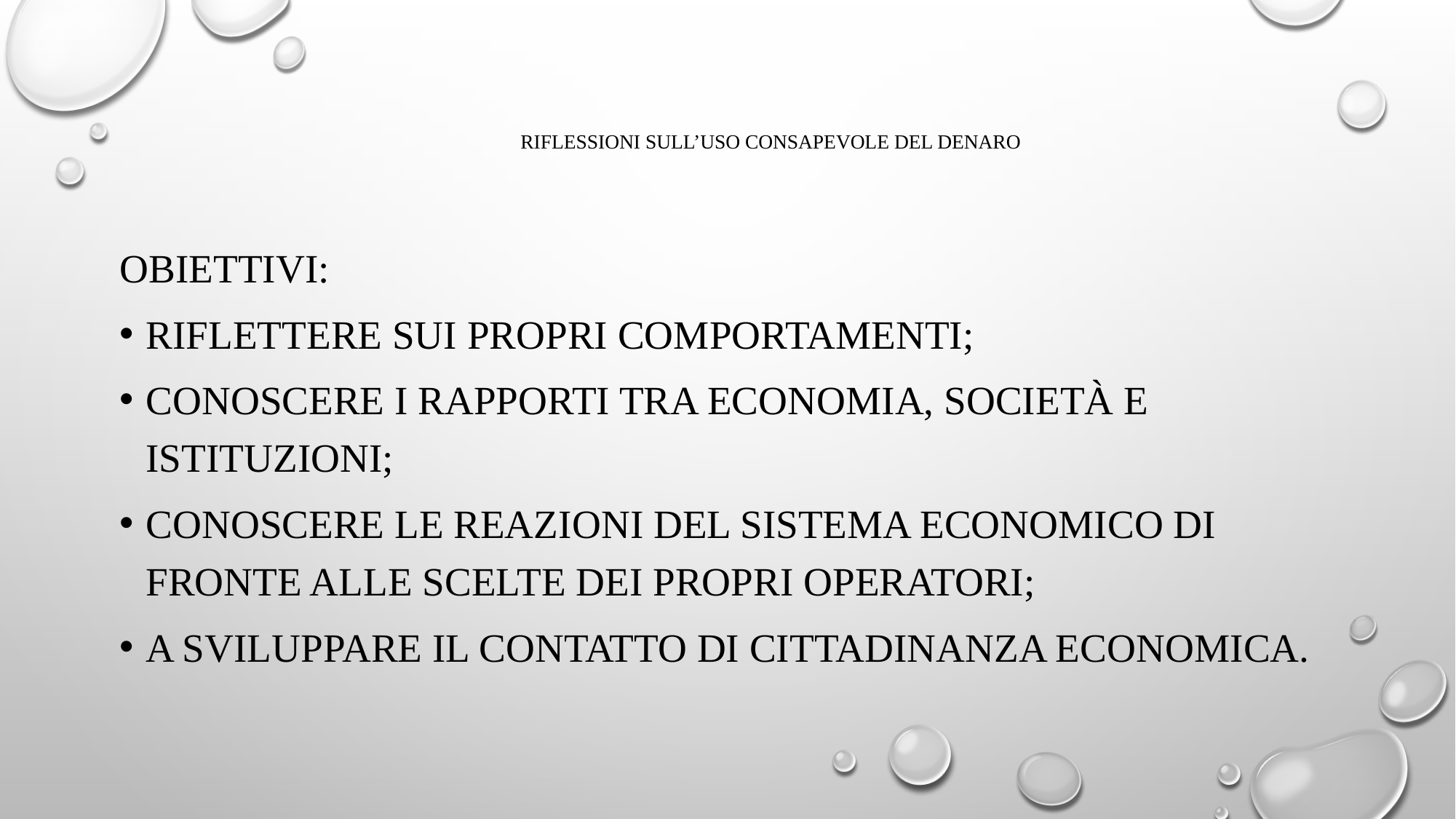

# RIFLESSIONI SULL’USO CONSAPEVOLE DEL DENARO

OBIETTIVI:
Riflettere sui propri comportamenti;
Conoscere i rapporti tra Economia, Società e Istituzioni;
Conoscere le reazioni del sistema economico di fronte alle scelte dei propri operatori;
A sviluppare il contatto di cittadinanza economica.